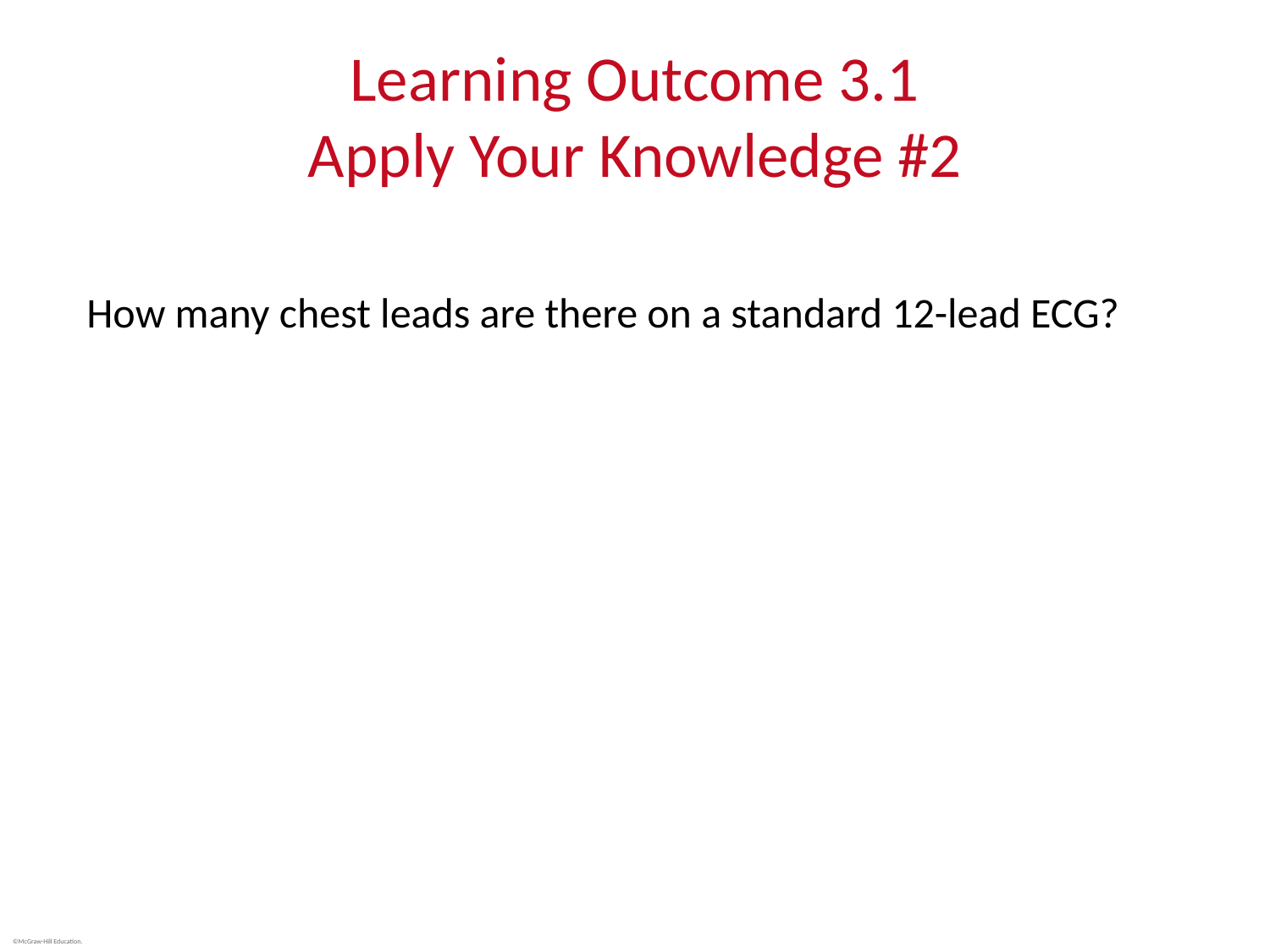

# Learning Outcome 3.1 Apply Your Knowledge #2
How many chest leads are there on a standard 12-lead ECG?